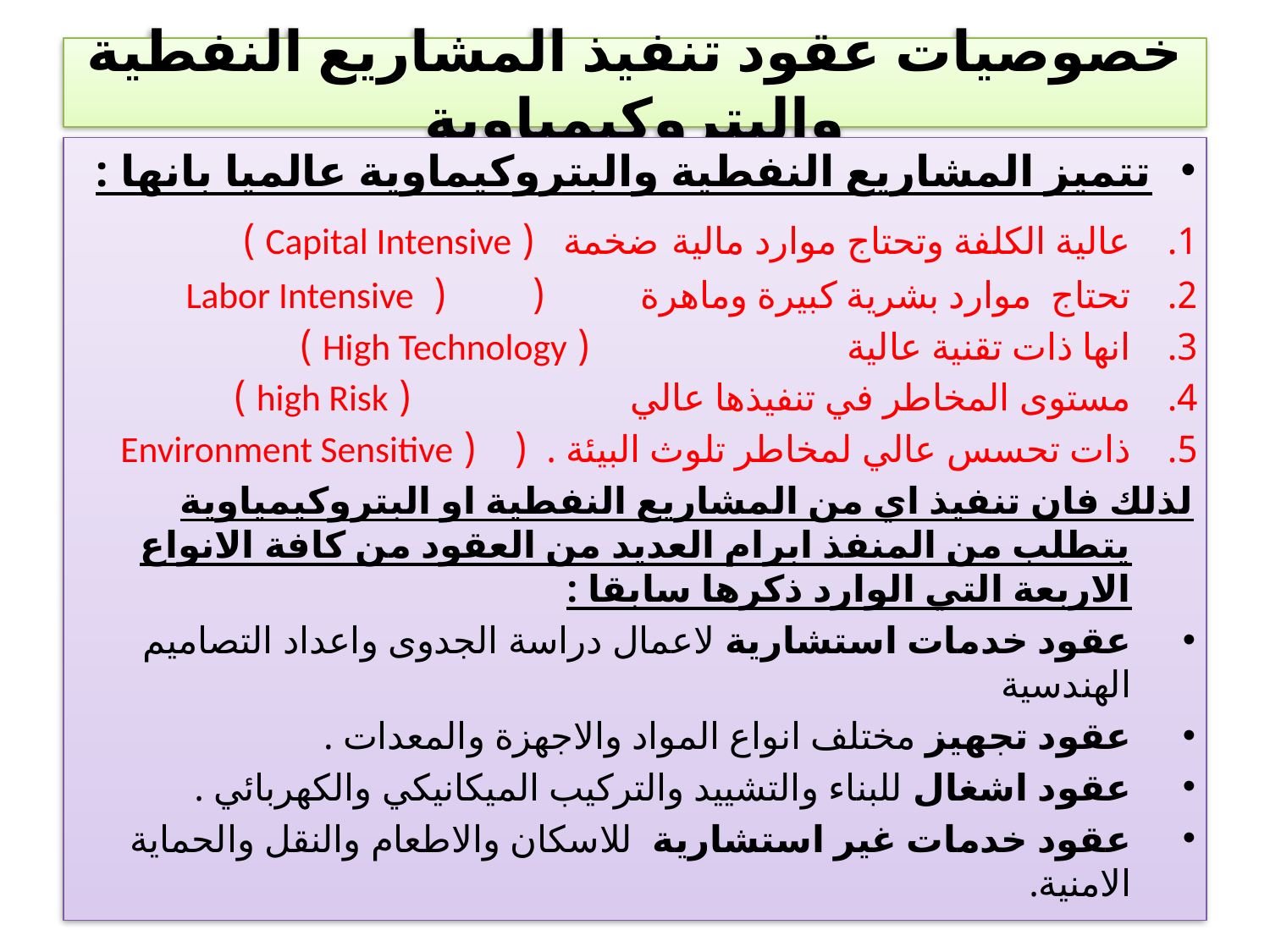

# خصوصيات عقود تنفيذ المشاريع النفطية والبتروكيمياوية
تتميز المشاريع النفطية والبتروكيماوية عالميا بانها :
عالية الكلفة وتحتاج موارد مالية ضخمة   ( Capital Intensive )
تحتاج  موارد بشرية كبيرة وماهرة          (         (  Labor Intensive
انها ذات تقنية عالية                           ( High Technology )
مستوى المخاطر في تنفيذها عالي                       ( high Risk )
ذات تحسس عالي لمخاطر تلوث البيئة .  (    ( Environment Sensitive
لذلك فان تنفيذ اي من المشاريع النفطية او البتروكيمياوية يتطلب من المنفذ ابرام العديد من العقود من كافة الانواع الاربعة التي الوارد ذكرها سابقا :
عقود خدمات استشارية لاعمال دراسة الجدوى واعداد التصاميم الهندسية
عقود تجهيز مختلف انواع المواد والاجهزة والمعدات .
عقود اشغال للبناء والتشييد والتركيب الميكانيكي والكهربائي .
عقود خدمات غير استشارية  للاسكان والاطعام والنقل والحماية الامنية.